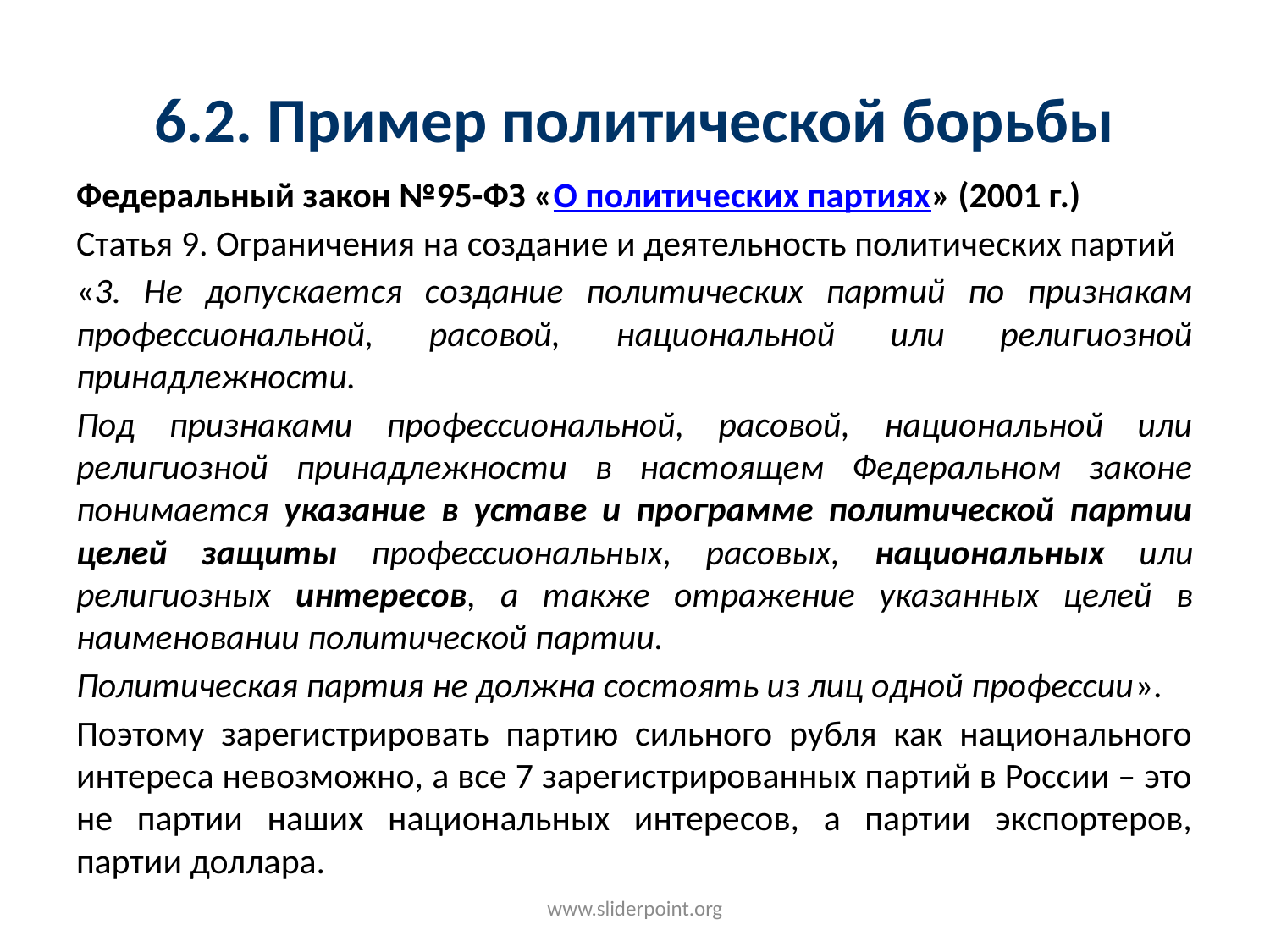

# 6.2. Пример политической борьбы
Федеральный закон №95-ФЗ «О политических партиях» (2001 г.)
Статья 9. Ограничения на создание и деятельность политических партий
«3. Не допускается создание политических партий по признакам профессиональной, расовой, национальной или религиозной принадлежности.
Под признаками профессиональной, расовой, национальной или религиозной принадлежности в настоящем Федеральном законе понимается указание в уставе и программе политической партии целей защиты профессиональных, расовых, национальных или религиозных интересов, а также отражение указанных целей в наименовании политической партии.
Политическая партия не должна состоять из лиц одной профессии».
Поэтому зарегистрировать партию сильного рубля как национального интереса невозможно, а все 7 зарегистрированных партий в России – это не партии наших национальных интересов, а партии экспортеров, партии доллара.

www.sliderpoint.org